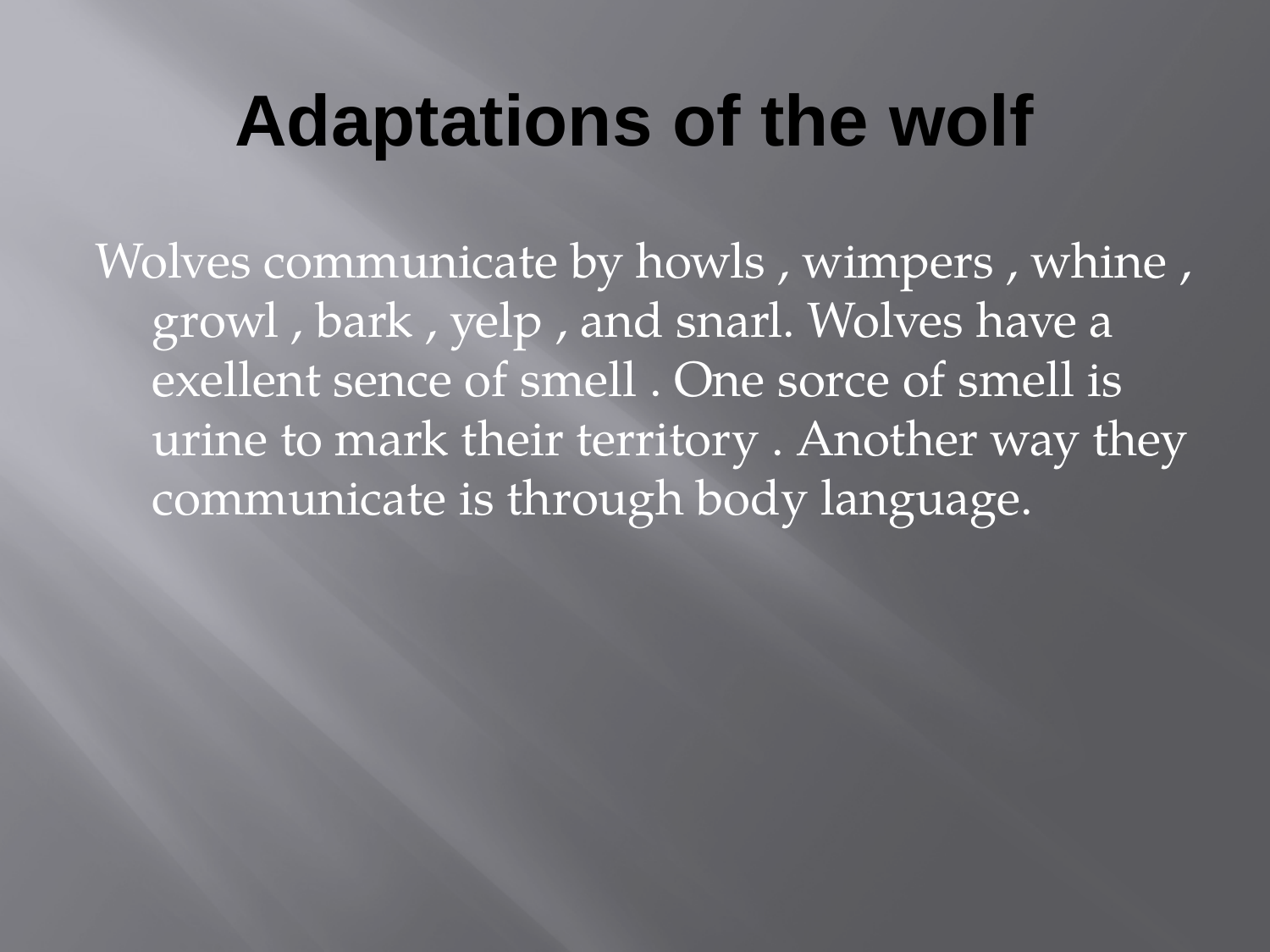

# Adaptations of the wolf
Wolves communicate by howls , wimpers , whine , growl , bark , yelp , and snarl. Wolves have a exellent sence of smell . One sorce of smell is urine to mark their territory . Another way they communicate is through body language.